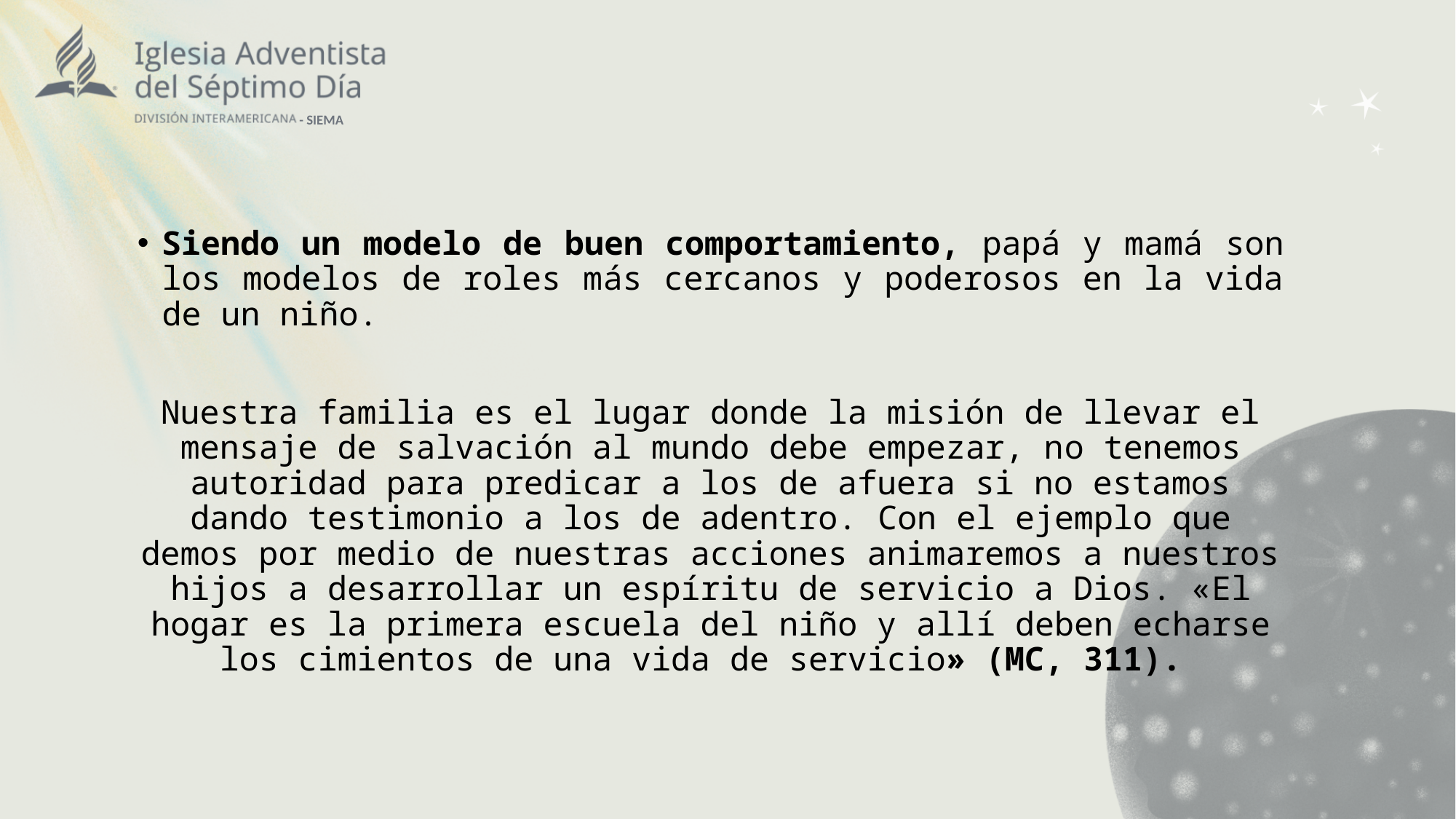

- SIEMA
Siendo un modelo de buen comportamiento, papá y mamá son los modelos de roles más cercanos y poderosos en la vida de un niño.

Nuestra familia es el lugar donde la misión de llevar el mensaje de salvación al mundo debe empezar, no tenemos autoridad para predicar a los de afuera si no estamos dando testimonio a los de adentro. Con el ejemplo que demos por medio de nuestras acciones animaremos a nuestros hijos a desarrollar un espíritu de servicio a Dios. «El hogar es la primera escuela del niño y allí deben echarse los cimientos de una vida de servicio» (MC, 311).